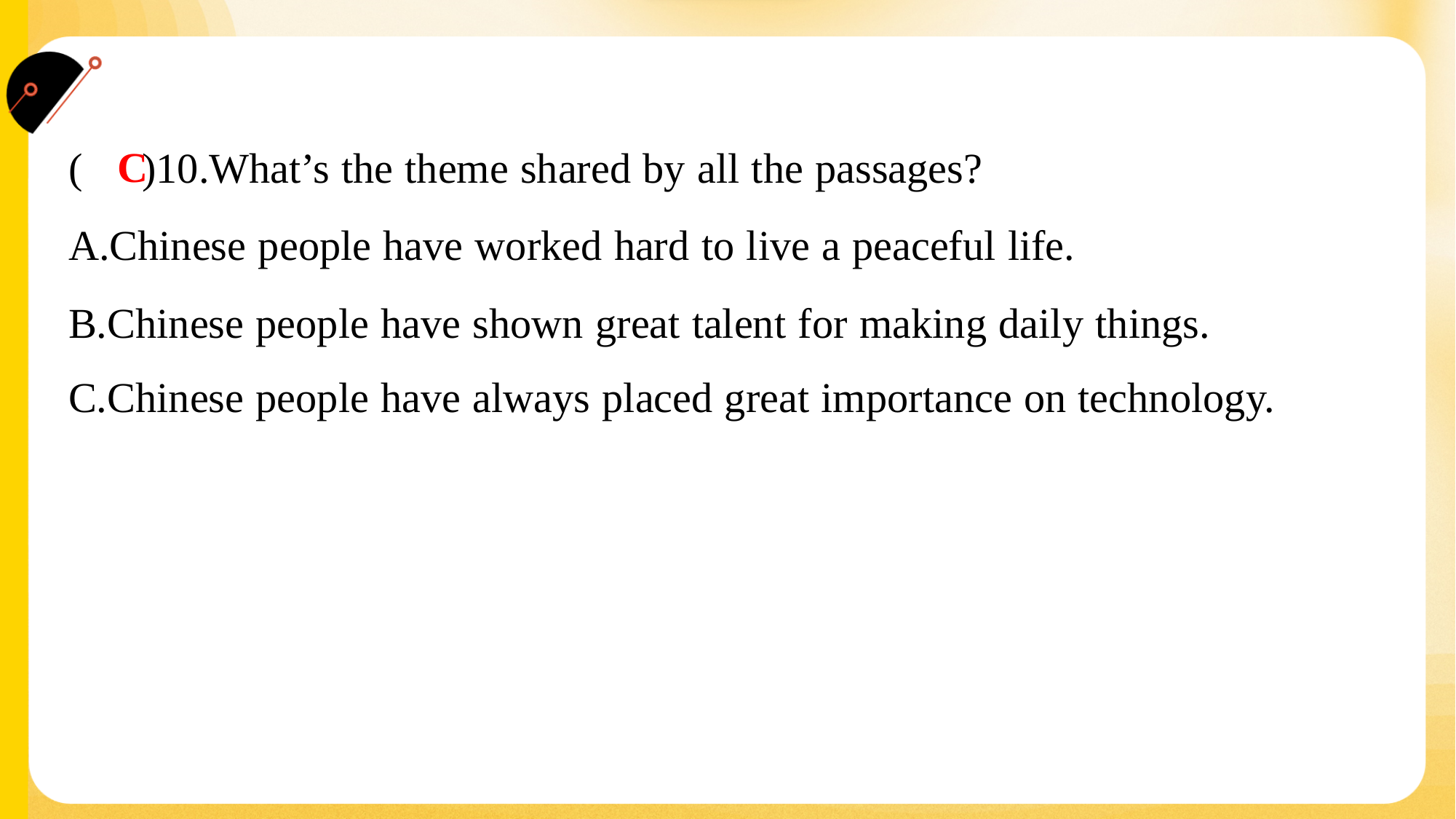

C
(     )10.What’s the theme shared by all the passages?
A.Chinese people have worked hard to live a peaceful life.
B.Chinese people have shown great talent for making daily things.
C.Chinese people have always placed great importance on technology.